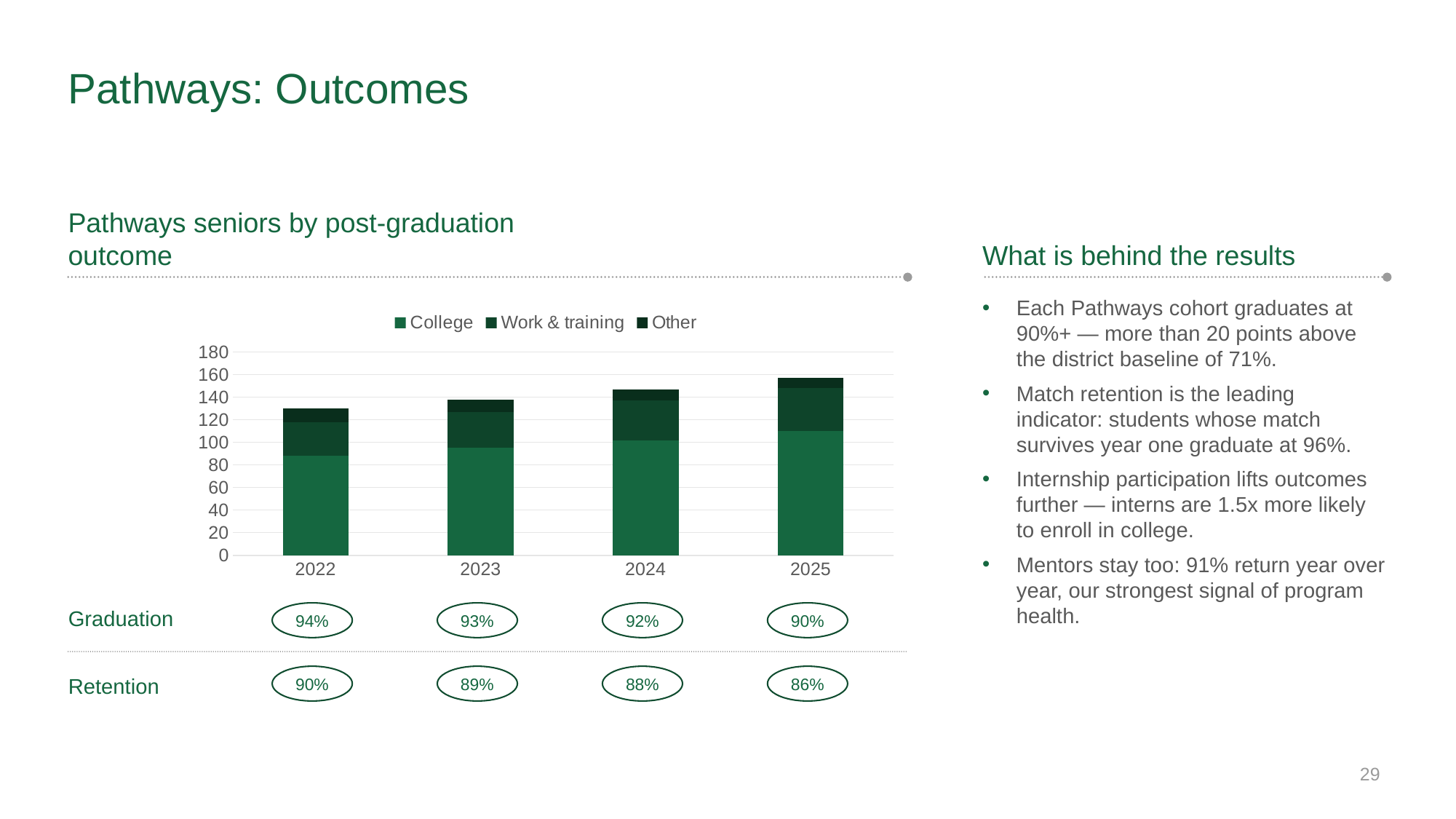

# Pathways: Outcomes
Pathways seniors by post-graduation
outcome
What is behind the results
Each Pathways cohort graduates at 90%+ — more than 20 points above the district baseline of 71%.
Match retention is the leading indicator: students whose match survives year one graduate at 96%.
Internship participation lifts outcomes further — interns are 1.5x more likely to enroll in college.
Mentors stay too: 91% return year over year, our strongest signal of program health.

### Chart

| Category | College | Work & training | Other |
|---|---|---|---|
| 2022 | 88.0 | 30.0 | 12.0 |
| 2023 | 95.0 | 32.0 | 11.0 |
| 2024 | 102.0 | 35.0 | 10.0 |
| 2025 | 110.0 | 38.0 | 9.0 |
Graduation
94%
93%
92%
90%
90%
89%
88%
86%
Retention
29